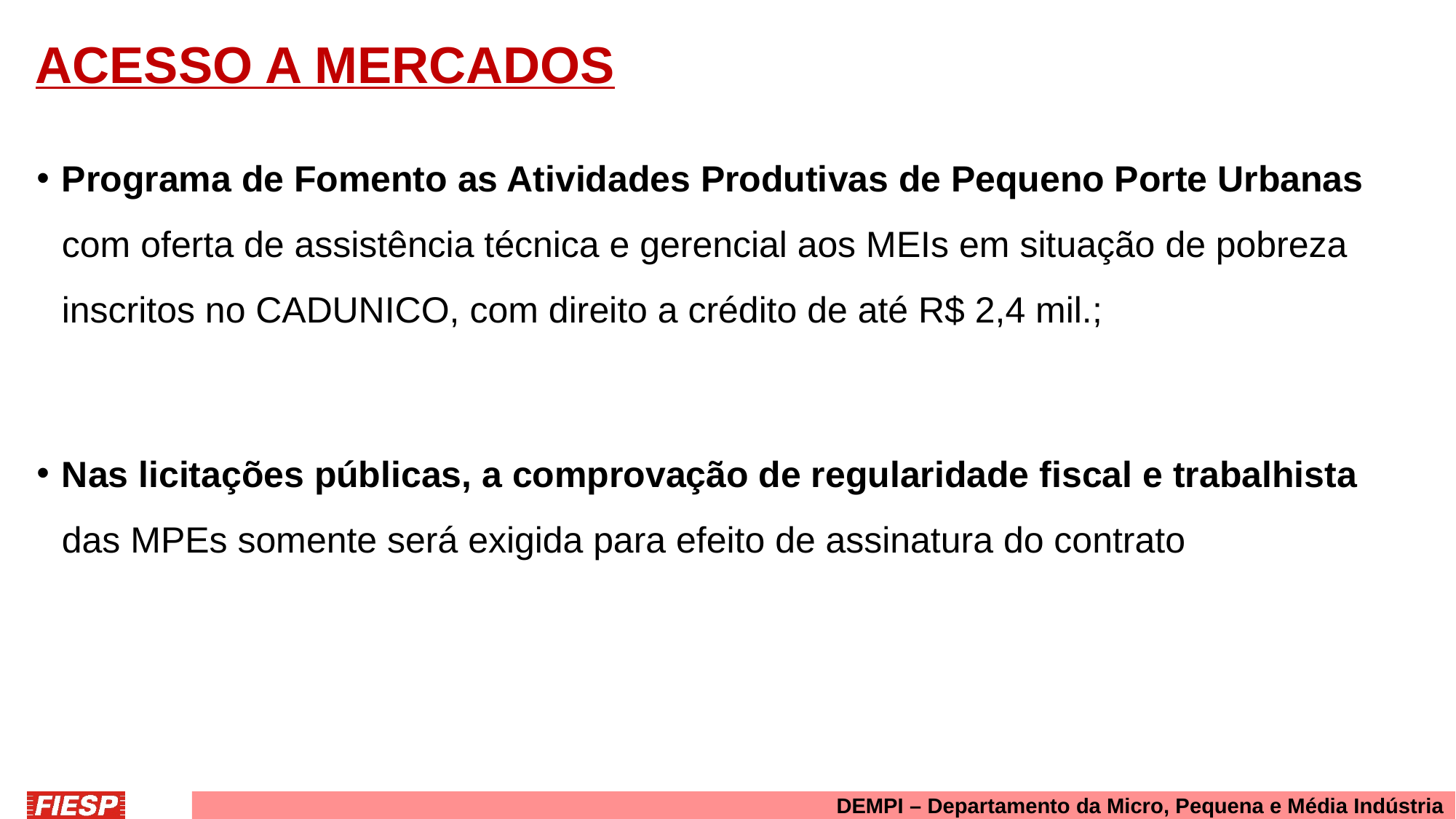

# ACESSO A MERCADOS
Programa de Fomento as Atividades Produtivas de Pequeno Porte Urbanas com oferta de assistência técnica e gerencial aos MEIs em situação de pobreza inscritos no CADUNICO, com direito a crédito de até R$ 2,4 mil.;

Nas licitações públicas, a comprovação de regularidade fiscal e trabalhista das MPEs somente será exigida para efeito de assinatura do contrato
DEMPI – Departamento da Micro, Pequena e Média Indústria